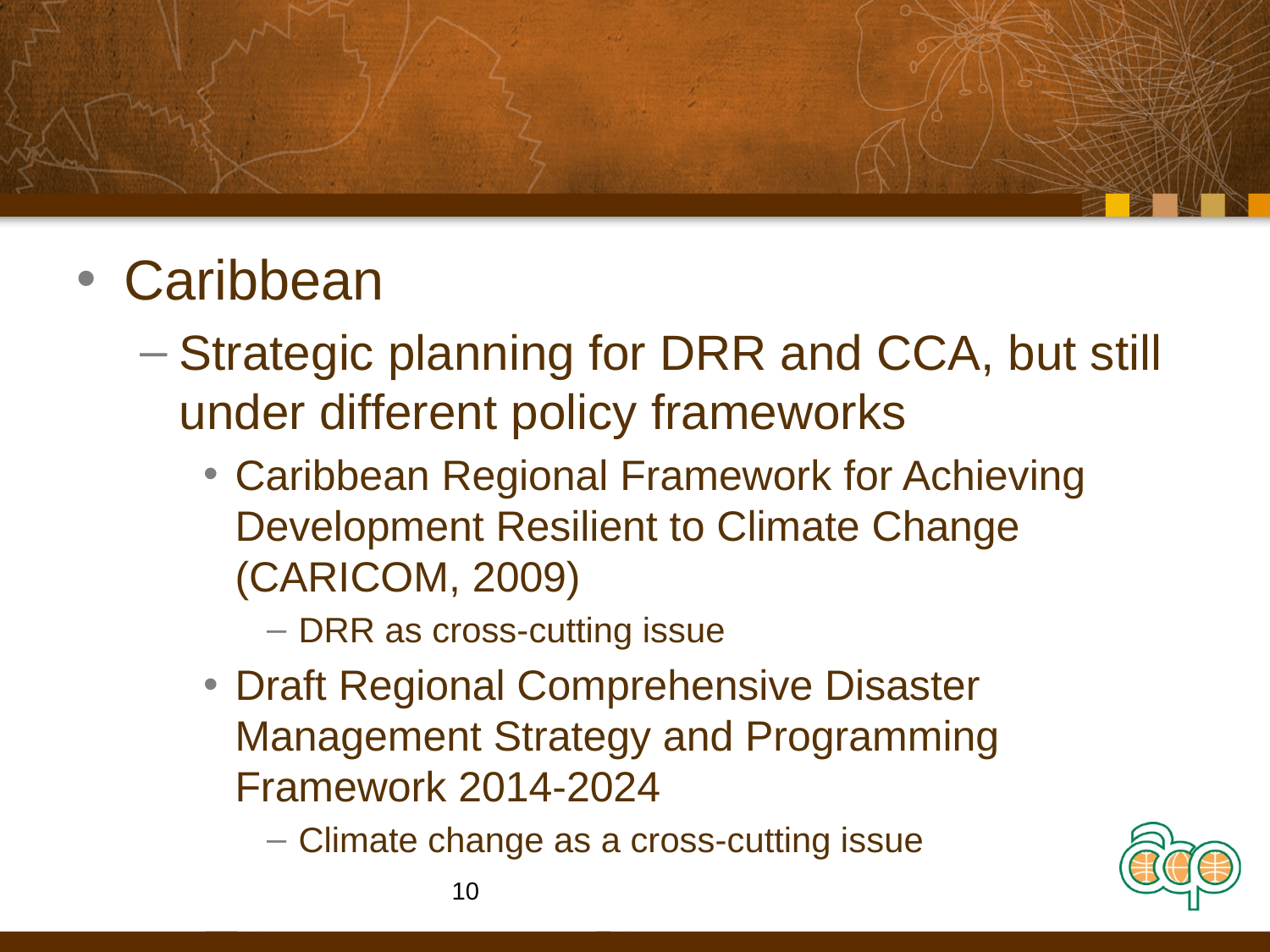

#
Caribbean
Strategic planning for DRR and CCA, but still under different policy frameworks
Caribbean Regional Framework for Achieving Development Resilient to Climate Change (CARICOM, 2009)
DRR as cross-cutting issue
Draft Regional Comprehensive Disaster Management Strategy and Programming Framework 2014-2024
Climate change as a cross-cutting issue
10